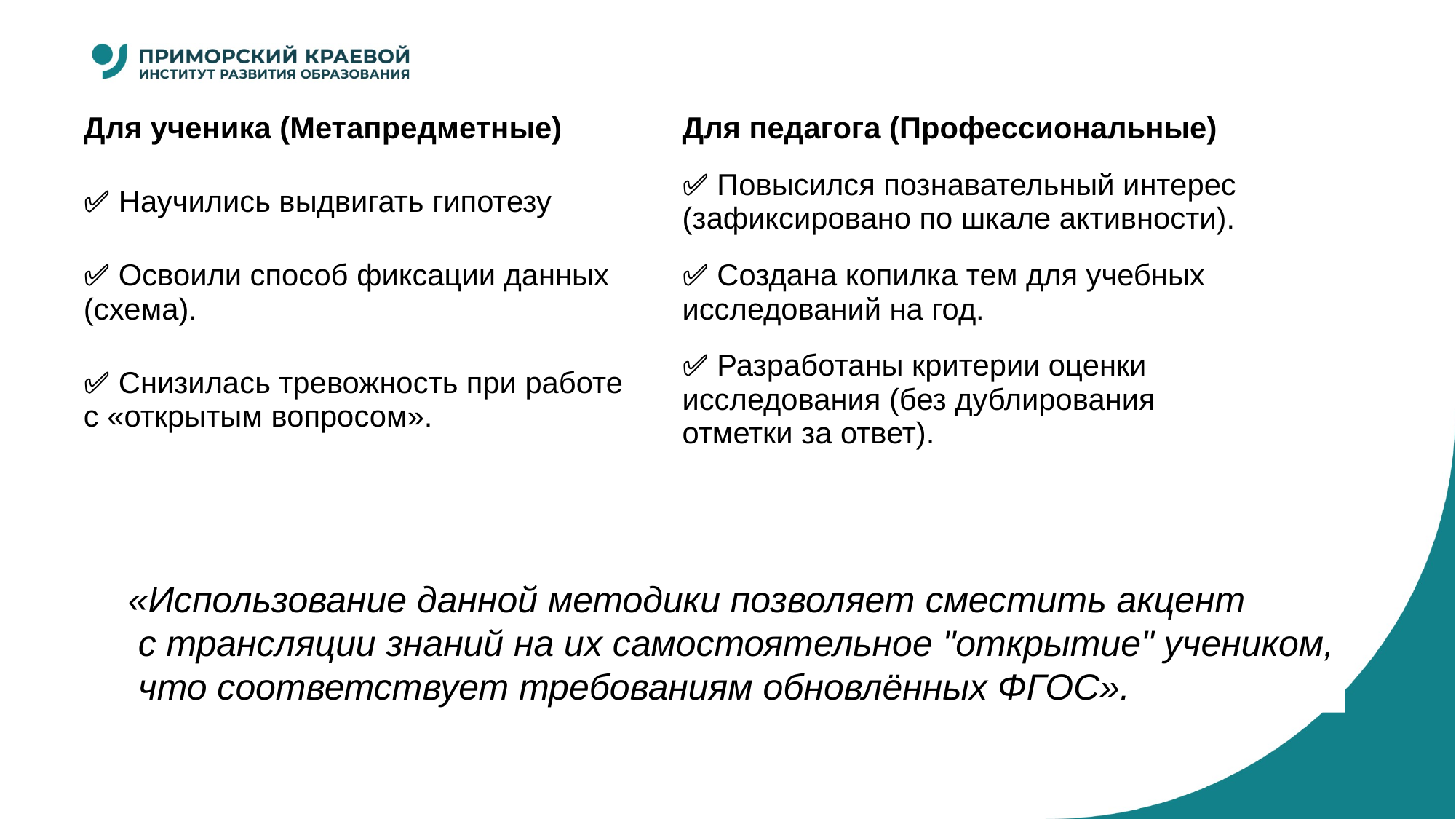

#
| Для ученика (Метапредметные) | Для педагога (Профессиональные) |
| --- | --- |
| ✅ Научились выдвигать гипотезу | ✅ Повысился познавательный интерес (зафиксировано по шкале активности). |
| ✅ Освоили способ фиксации данных (схема). | ✅ Создана копилка тем для учебных исследований на год. |
| ✅ Снизилась тревожность при работе с «открытым вопросом». | ✅ Разработаны критерии оценки исследования (без дублирования отметки за ответ). |
«Использование данной методики позволяет сместить акцент
 с трансляции знаний на их самостоятельное "открытие" учеником,
 что соответствует требованиям обновлённых ФГОС».